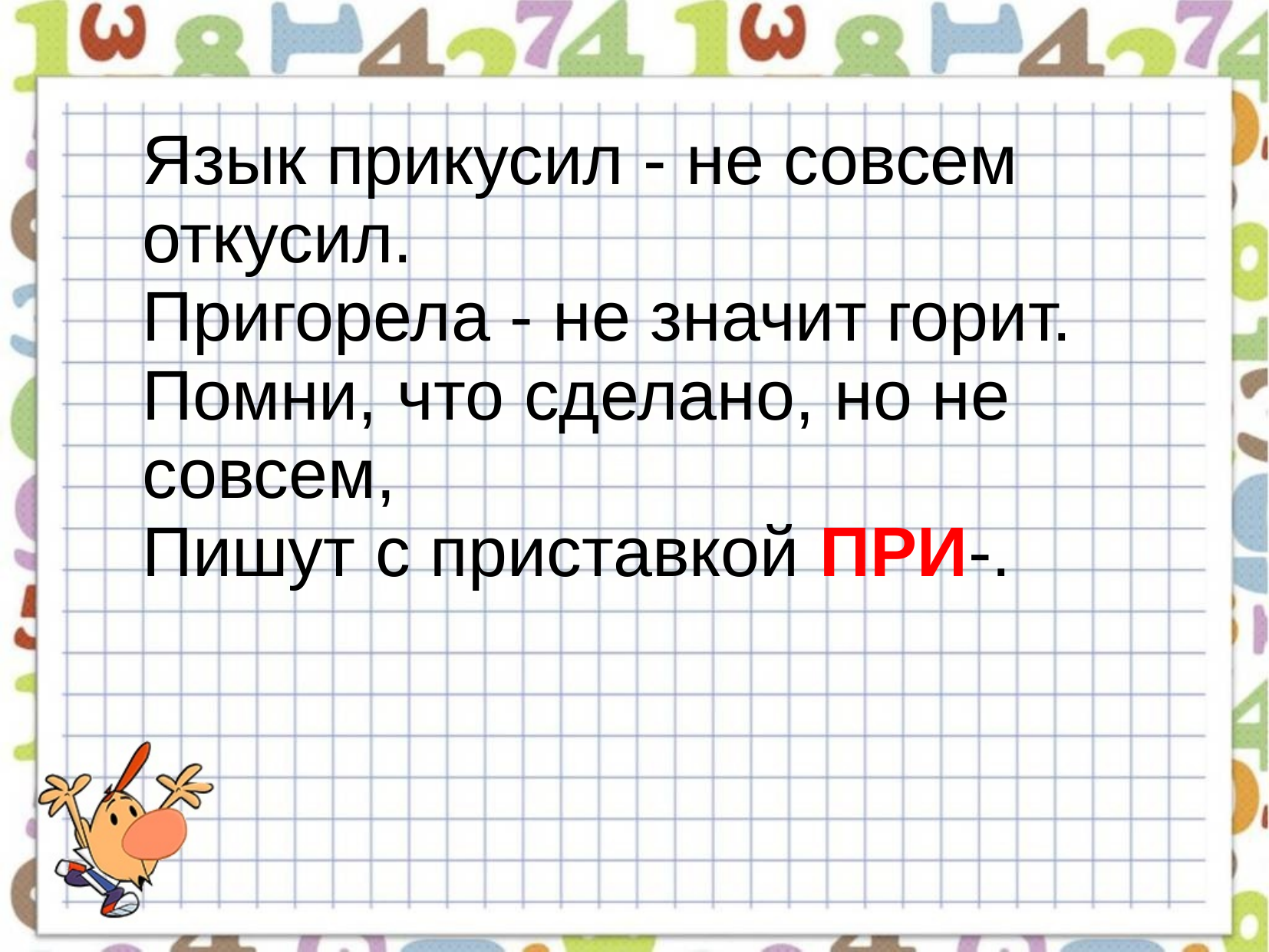

Язык прикусил - не совсем откусил.
Пригорела - не значит горит.
Помни, что сделано, но не совсем,
Пишут с приставкой ПРИ-.